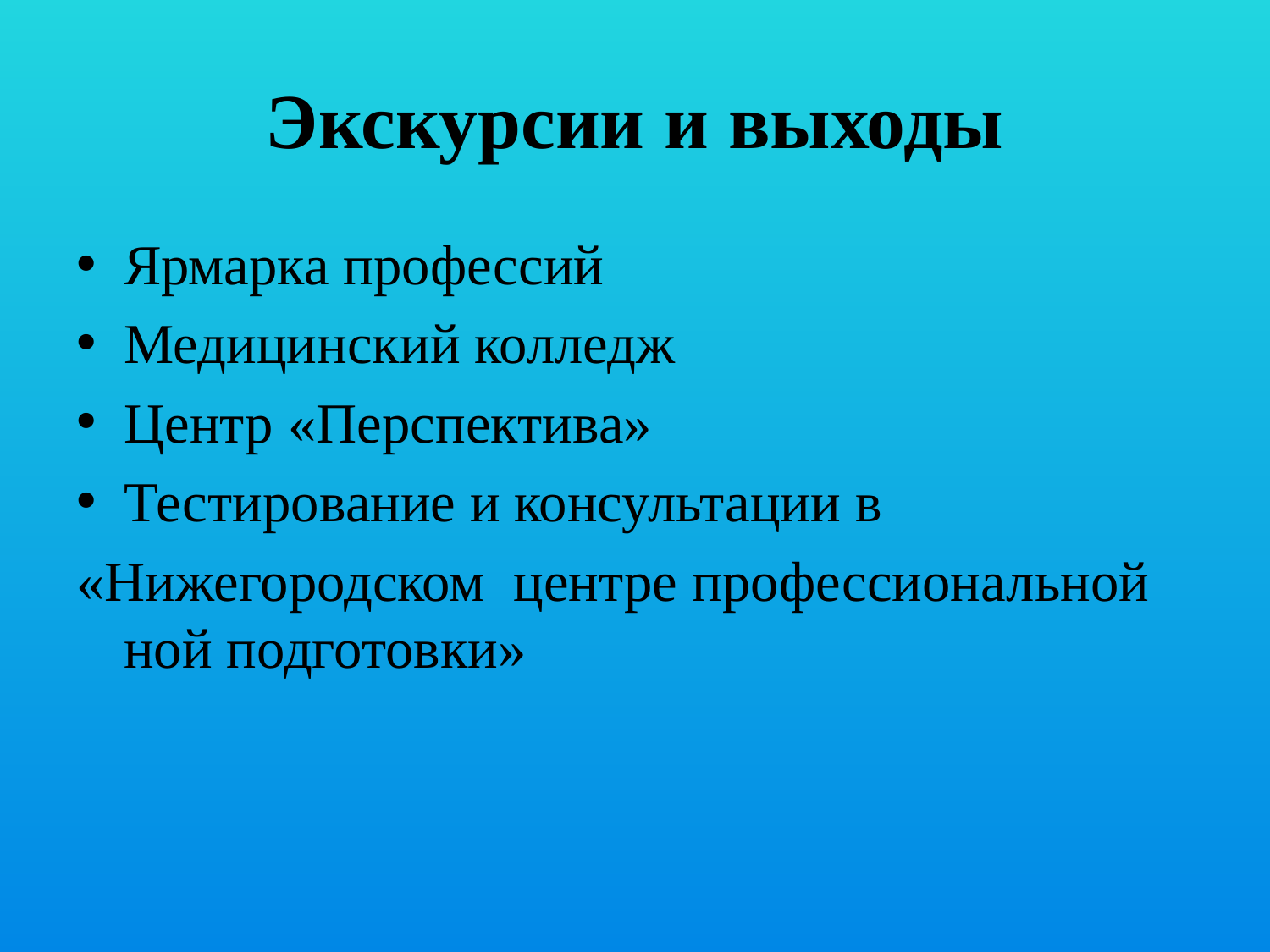

# Экскурсии и выходы
Ярмарка профессий
Медицинский колледж
Центр «Перспектива»
Тестирование и консультации в
«Нижегородском  центре профессиональной ной подготовки»